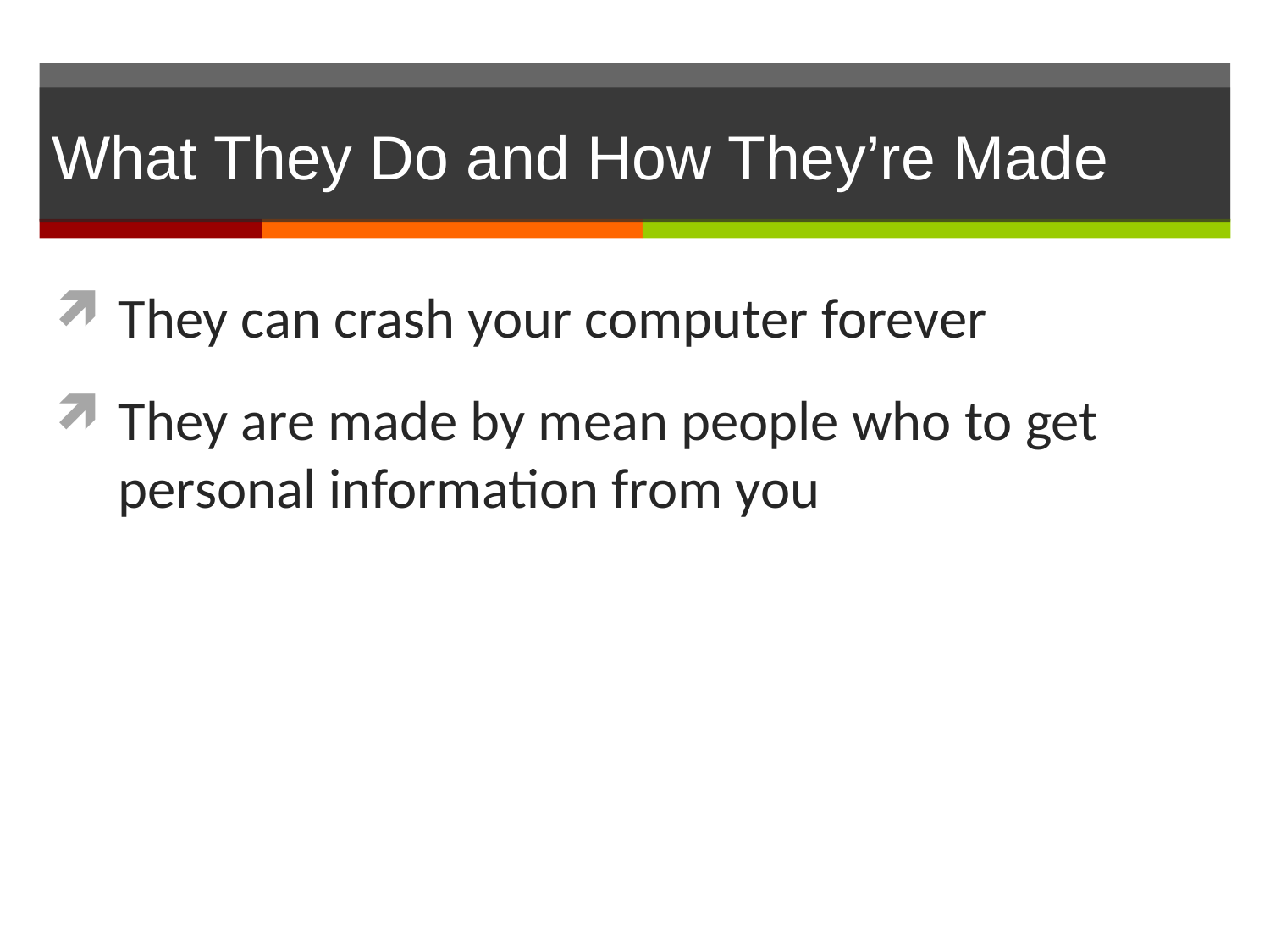

# What They Do and How They’re Made
They can crash your computer forever
They are made by mean people who to get personal information from you